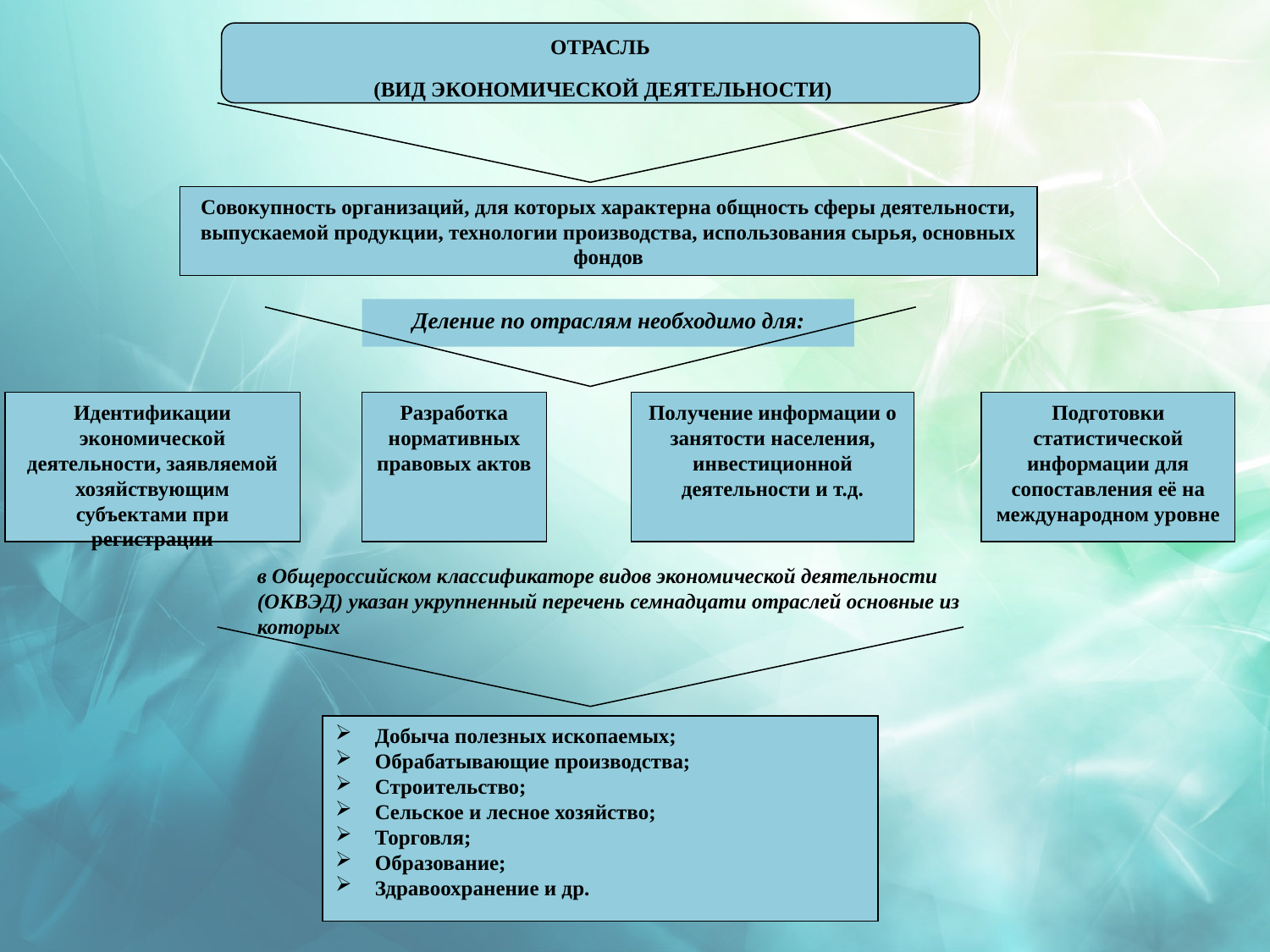

ОТРАСЛЬ
 (ВИД ЭКОНОМИЧЕСКОЙ ДЕЯТЕЛЬНОСТИ)
Совокупность организаций, для которых характерна общность сферы деятельности, выпускаемой продукции, технологии производства, использования сырья, основных фондов

Деление по отраслям необходимо для:

Идентификации экономической деятельности, заявляемой хозяйствующим субъектами при регистрации
Разработка нормативных правовых актов
Получение информации о занятости населения, инвестиционной деятельности и т.д.
Подготовки статистической информации для сопоставления её на международном уровне
в Общероссийском классификаторе видов экономической деятельности (ОКВЭД) указан укрупненный перечень семнадцати отраслей основные из которых
Добыча полезных ископаемых;
Обрабатывающие производства;
Строительство;
Сельское и лесное хозяйство;
Торговля;
Образование;
Здравоохранение и др.